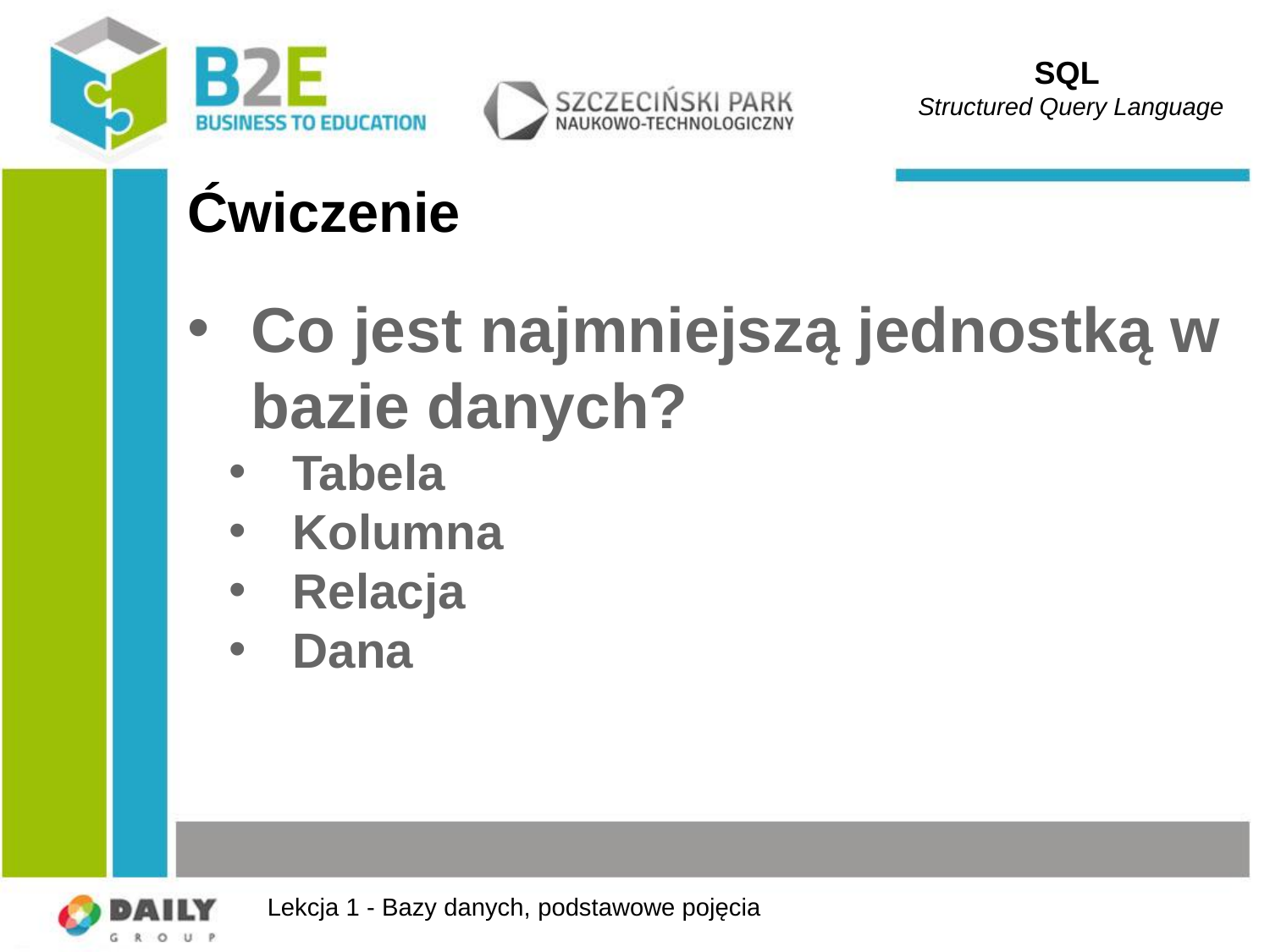

SQL
Structured Query Language
# Ćwiczenie
Co jest najmniejszą jednostką w bazie danych?
Tabela
Kolumna
Relacja
Dana
Lekcja 1 - Bazy danych, podstawowe pojęcia